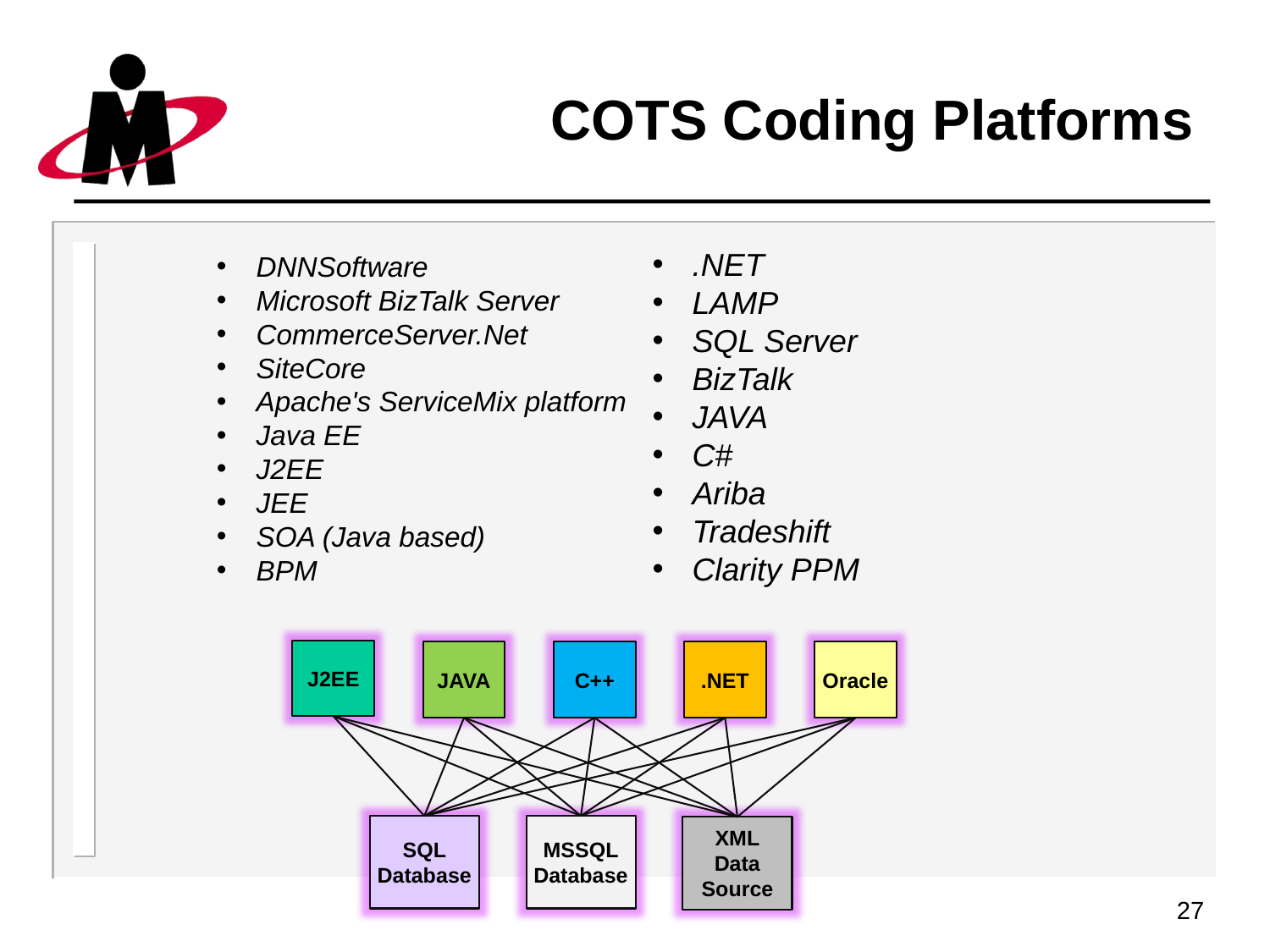

# COTS Coding Platforms
.NET
LAMP
SQL Server
BizTalk
JAVA
C#
Ariba
Tradeshift
Clarity PPM
DNNSoftware
Microsoft BizTalk Server
CommerceServer.Net
SiteCore
Apache's ServiceMix platform
Java EE
J2EE
JEE
SOA (Java based)
BPM
J2EE
JAVA
C++
.NET
Oracle
SQL
Database
MSSQL
Database
XML
Data
Source
27